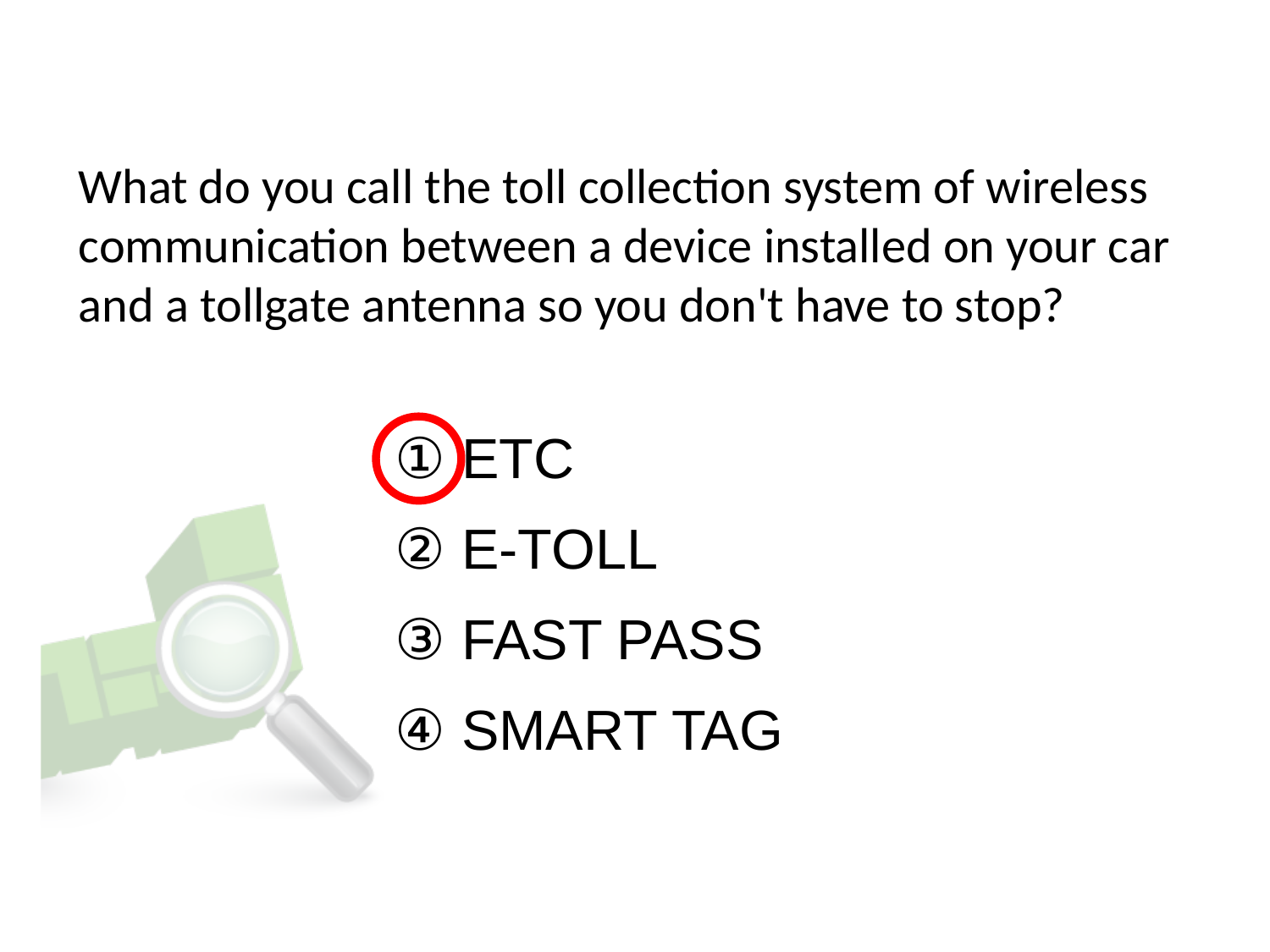

# What do you call the toll collection system of wireless communication between a device installed on your car and a tollgate antenna so you don't have to stop?
① ETC
② E-TOLL
③ FAST PASS
④ SMART TAG